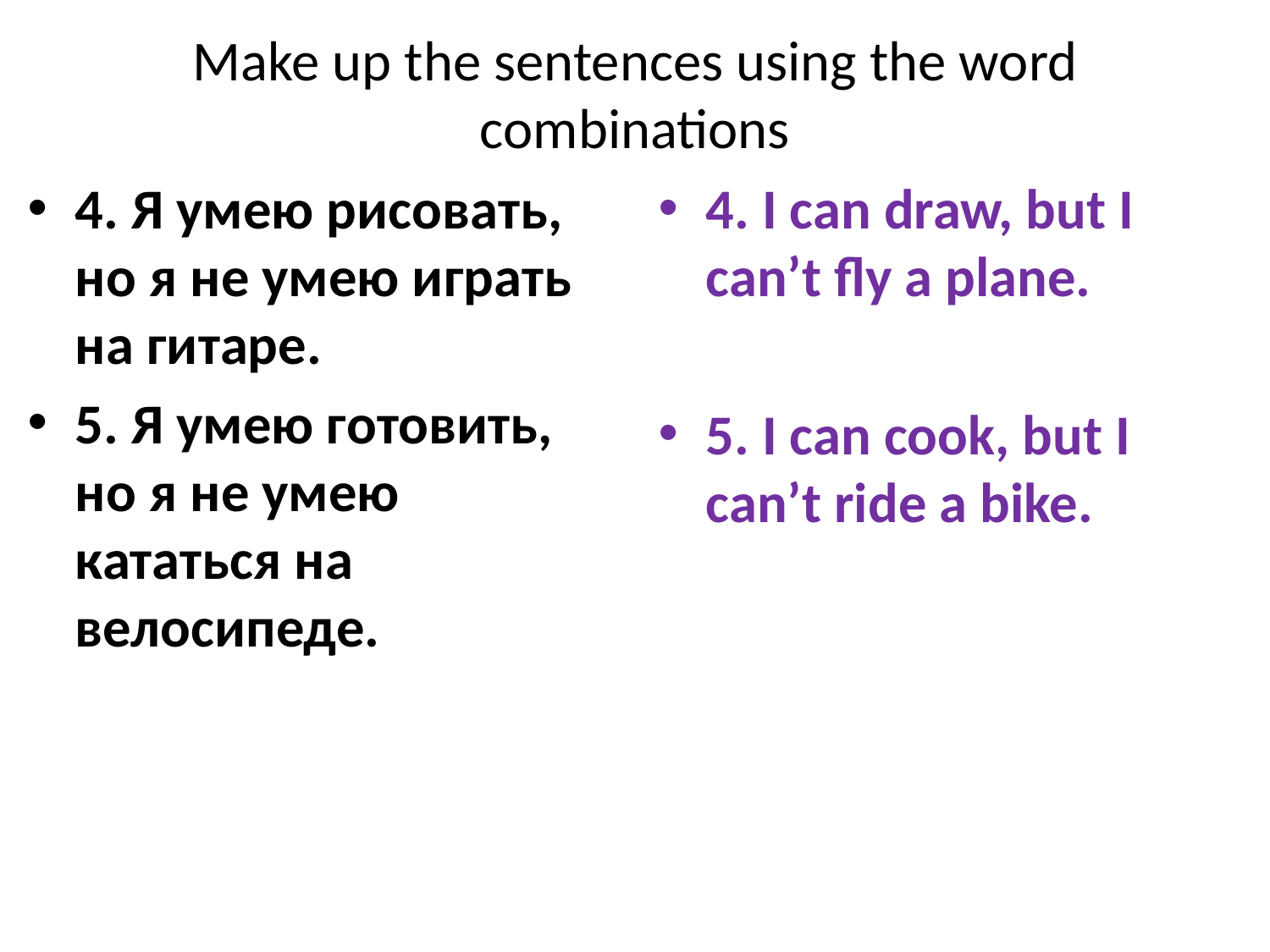

# Make up the sentences using the word combinations
4. Я умею рисовать, но я не умею играть на гитаре.
5. Я умею готовить, но я не умею кататься на велосипеде.
4. I can draw, but I can’t fly a plane.

5. I can cook, but I can’t ride a bike.